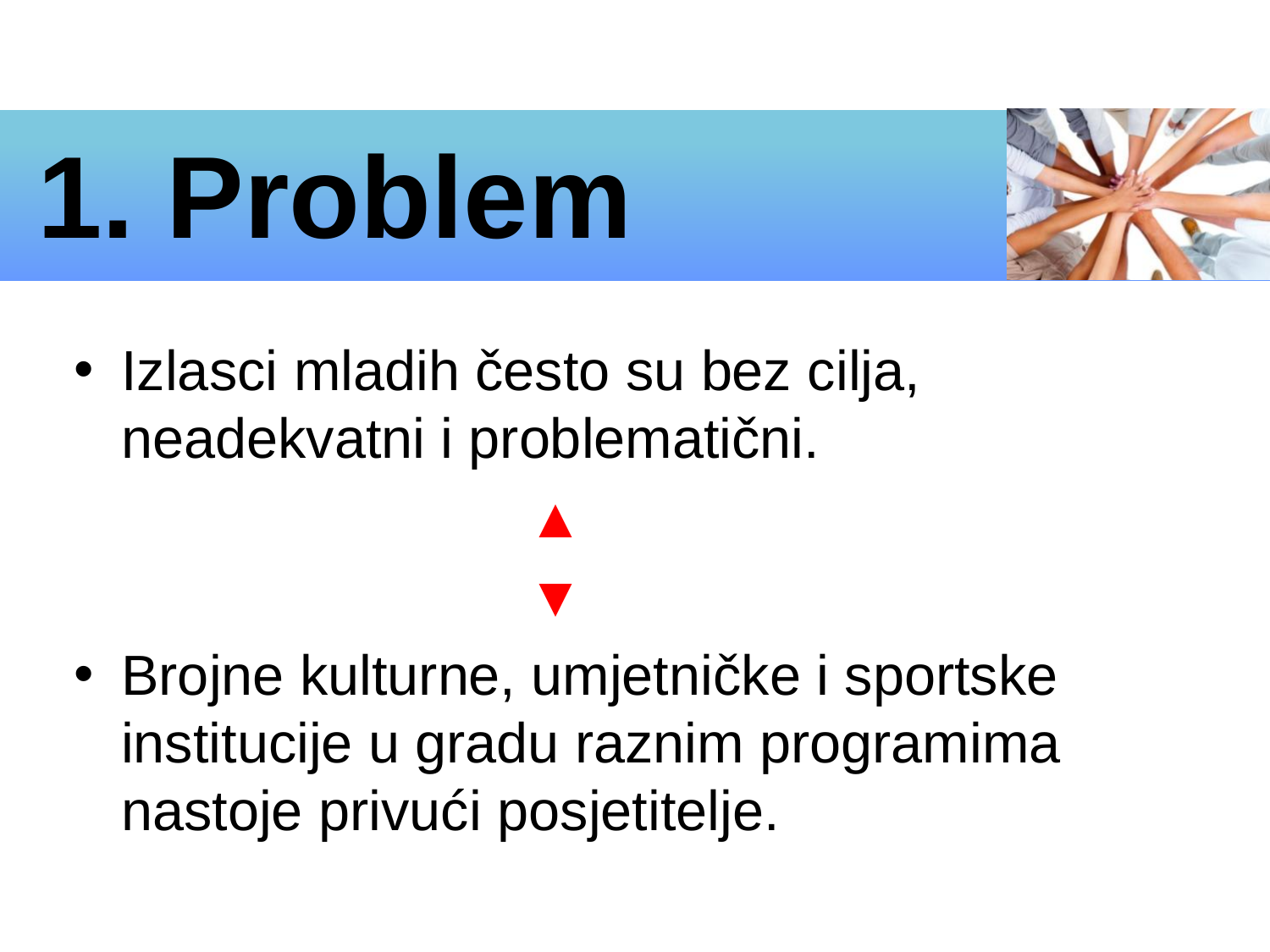

# 1. Problem
Izlasci mladih često su bez cilja, neadekvatni i problematični.
                             ▲
                             ▼
Brojne kulturne, umjetničke i sportske institucije u gradu raznim programima  nastoje privući posjetitelje.